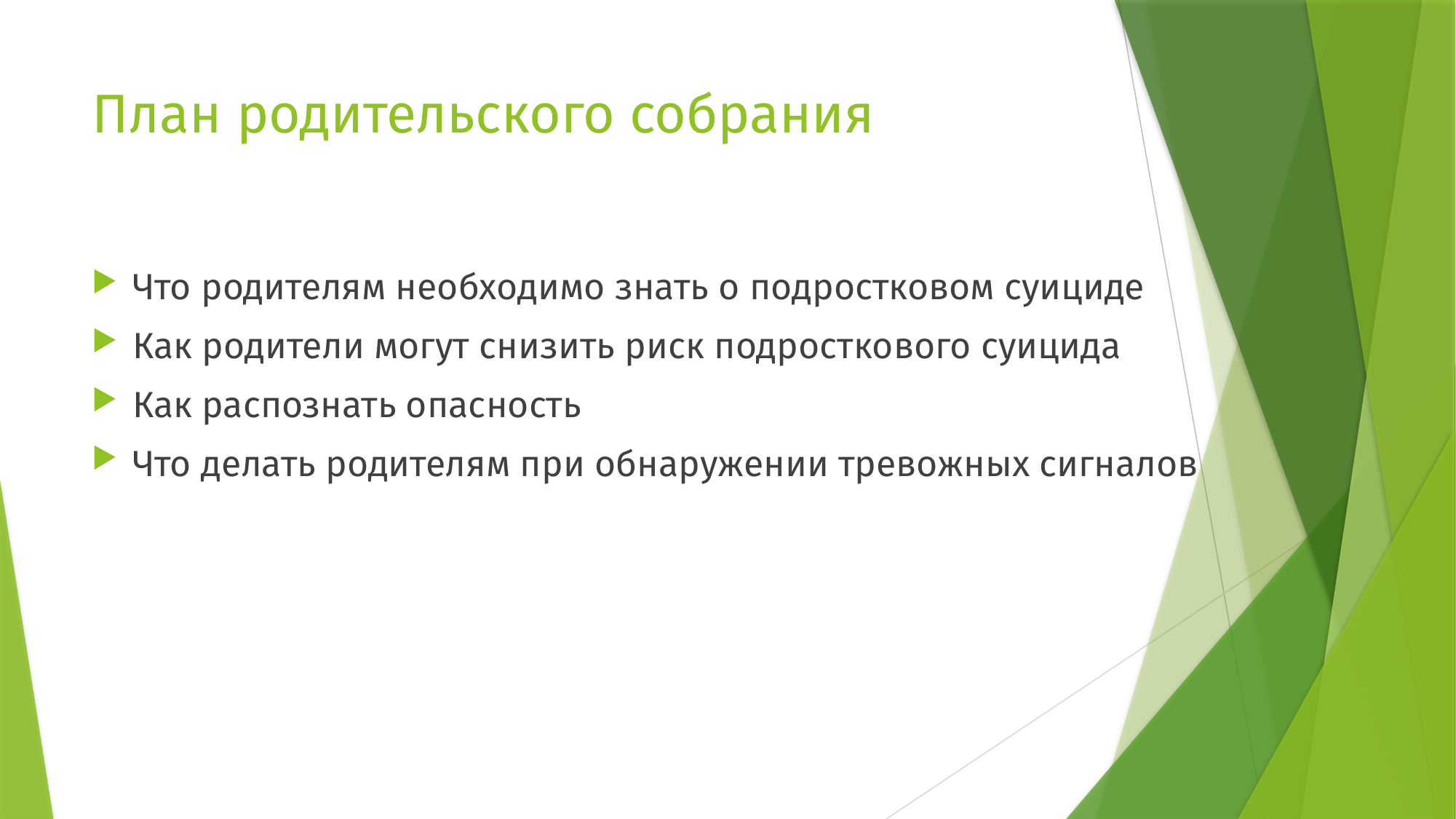

# План родительского собрания
Что родителям необходимо знать о подростковом суициде
Как родители могут снизить риск подросткового суицида
Как распознать опасность
Что делать родителям при обнаружении тревожных сигналов